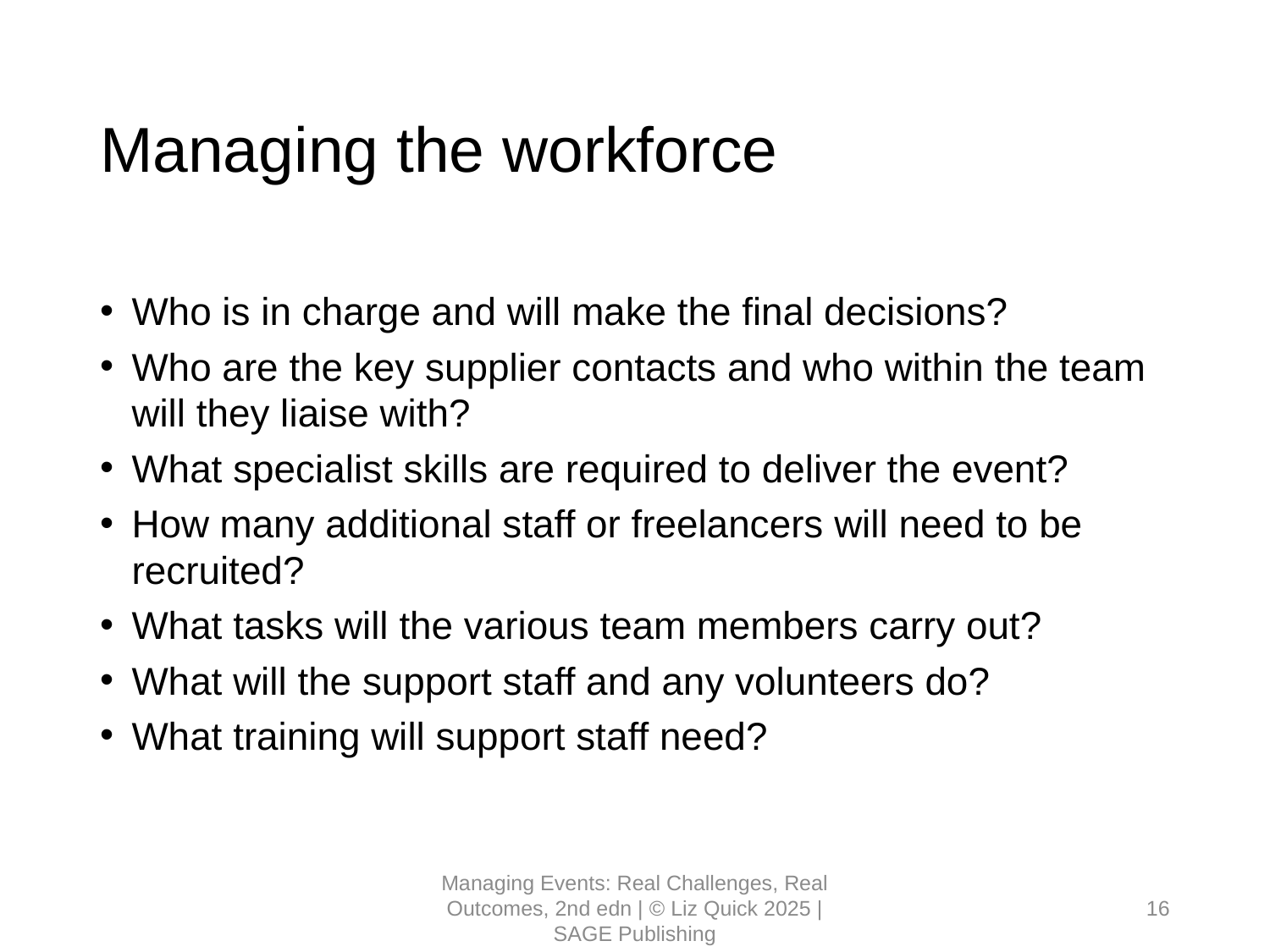

# Managing the workforce
Who is in charge and will make the final decisions?
Who are the key supplier contacts and who within the team will they liaise with?
What specialist skills are required to deliver the event?
How many additional staff or freelancers will need to be recruited?
What tasks will the various team members carry out?
What will the support staff and any volunteers do?
What training will support staff need?
Managing Events: Real Challenges, Real Outcomes, 2nd edn | © Liz Quick 2025 | SAGE Publishing
16